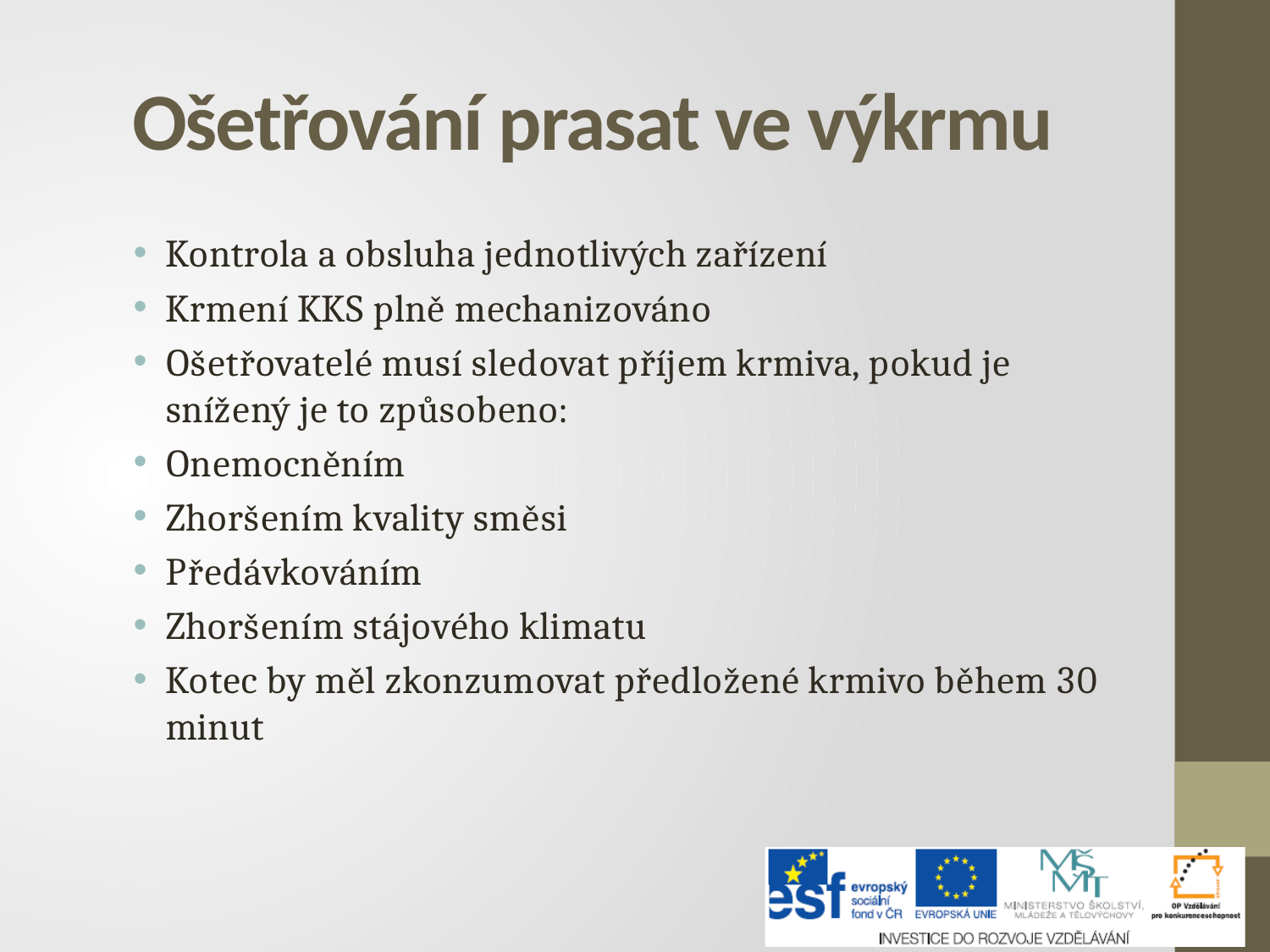

# Ošetřování prasat ve výkrmu
Kontrola a obsluha jednotlivých zařízení
Krmení KKS plně mechanizováno
Ošetřovatelé musí sledovat příjem krmiva, pokud je snížený je to způsobeno:
Onemocněním
Zhoršením kvality směsi
Předávkováním
Zhoršením stájového klimatu
Kotec by měl zkonzumovat předložené krmivo během 30 minut